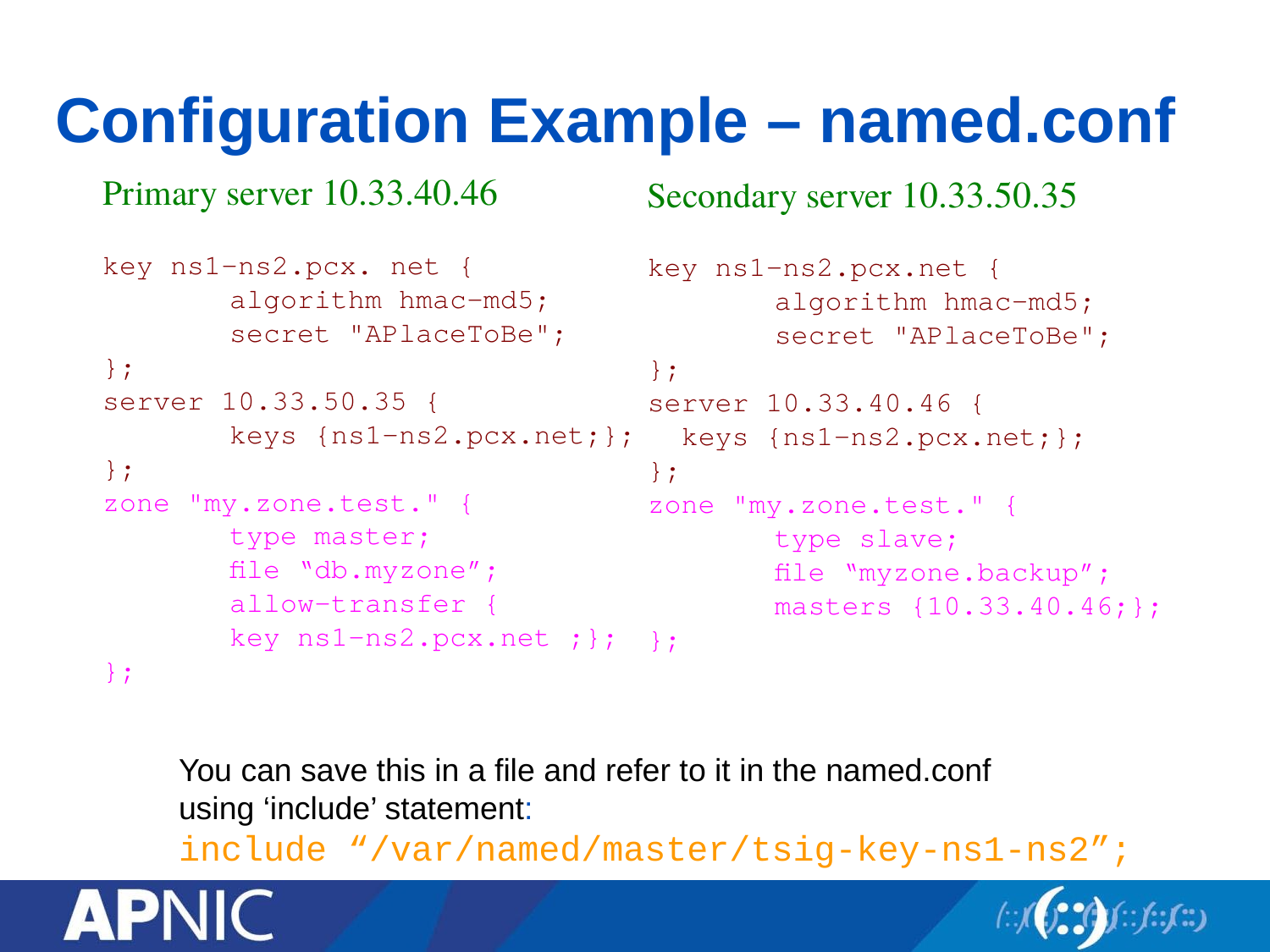

# Configuration Example – named.conf
Primary server 10.33.40.46

key ns1-ns2.pcx. net {
	algorithm hmac-md5;
	secret "APlaceToBe";
};
server 10.33.50.35 {
	keys {ns1-ns2.pcx.net;};
};
zone "my.zone.test." {
	type master;
	file “db.myzone”;
	allow-transfer {
	key ns1-ns2.pcx.net ;};
};
Secondary server 10.33.50.35

key ns1-ns2.pcx.net {
	algorithm hmac-md5;
	secret "APlaceToBe";
};
server 10.33.40.46 {
  keys {ns1-ns2.pcx.net;};
};
zone "my.zone.test." {
	type slave;
	file “myzone.backup”;
	masters {10.33.40.46;};
};
You can save this in a file and refer to it in the named.conf
using ‘include’ statement:
include “/var/named/master/tsig-key-ns1-ns2”;